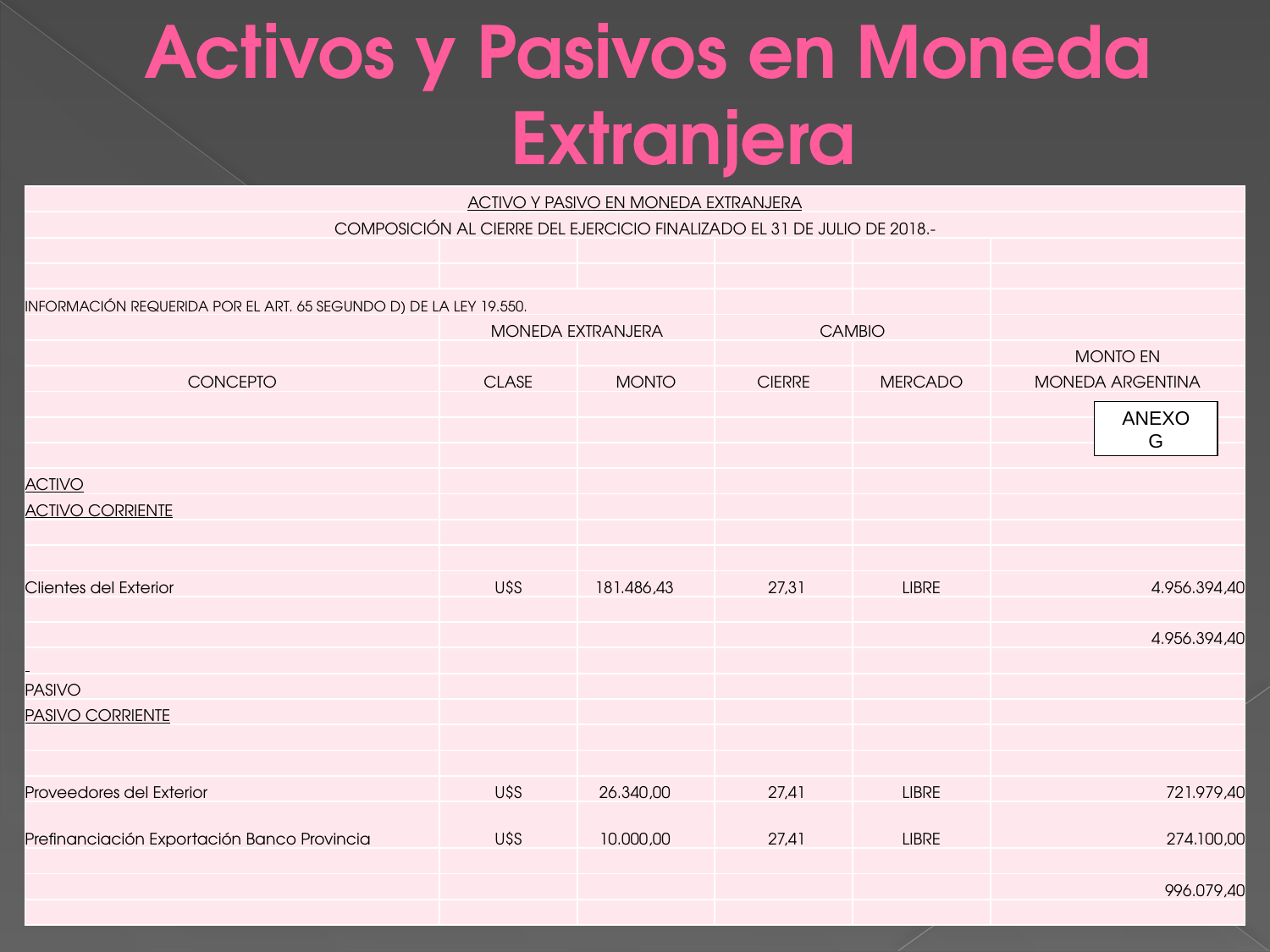

# Activos y Pasivos en Moneda Extranjera
| ACTIVO Y PASIVO EN MONEDA EXTRANJERA |  |  |  |  |  |
| --- | --- | --- | --- | --- | --- |
| COMPOSICIÓN AL CIERRE DEL EJERCICIO FINALIZADO EL 31 DE JULIO DE 2018.- |  |  |  |  |  |
|  |  |  |  |  |  |
|  |  |  |  |  |  |
| INFORMACIÓN REQUERIDA POR EL ART. 65 SEGUNDO D) DE LA LEY 19.550. |  |  |  |  |  |
|  | MONEDA EXTRANJERA |  | CAMBIO |  |  |
|  |  |  |  |  | MONTO EN |
| CONCEPTO | CLASE | MONTO | CIERRE | MERCADO | MONEDA ARGENTINA |
|  |  |  |  |  |  |
|  |  |  |  |  |  |
|  |  |  |  |  |  |
| ACTIVO |  |  |  |  |  |
| ACTIVO CORRIENTE |  |  |  |  |  |
|  |  |  |  |  |  |
|  |  |  |  |  |  |
| Clientes del Exterior | U$S | 181.486,43 | 27,31 | LIBRE | 4.956.394,40 |
|  |  |  |  |  |  |
|  |  |  |  |  | 4.956.394,40 |
|  |  |  |  |  |  |
| PASIVO |  |  |  |  |  |
| PASIVO CORRIENTE |  |  |  |  |  |
|  |  |  |  |  |  |
|  |  |  |  |  |  |
| Proveedores del Exterior | U$S | 26.340,00 | 27,41 | LIBRE | 721.979,40 |
| Prefinanciación Exportación Banco Provincia | U$S | 10.000,00 | 27,41 | LIBRE | 274.100,00 |
|  |  |  |  |  |  |
|  |  |  |  |  | 996.079,40 |
|  |  |  |  |  |  |
ANEXO
G